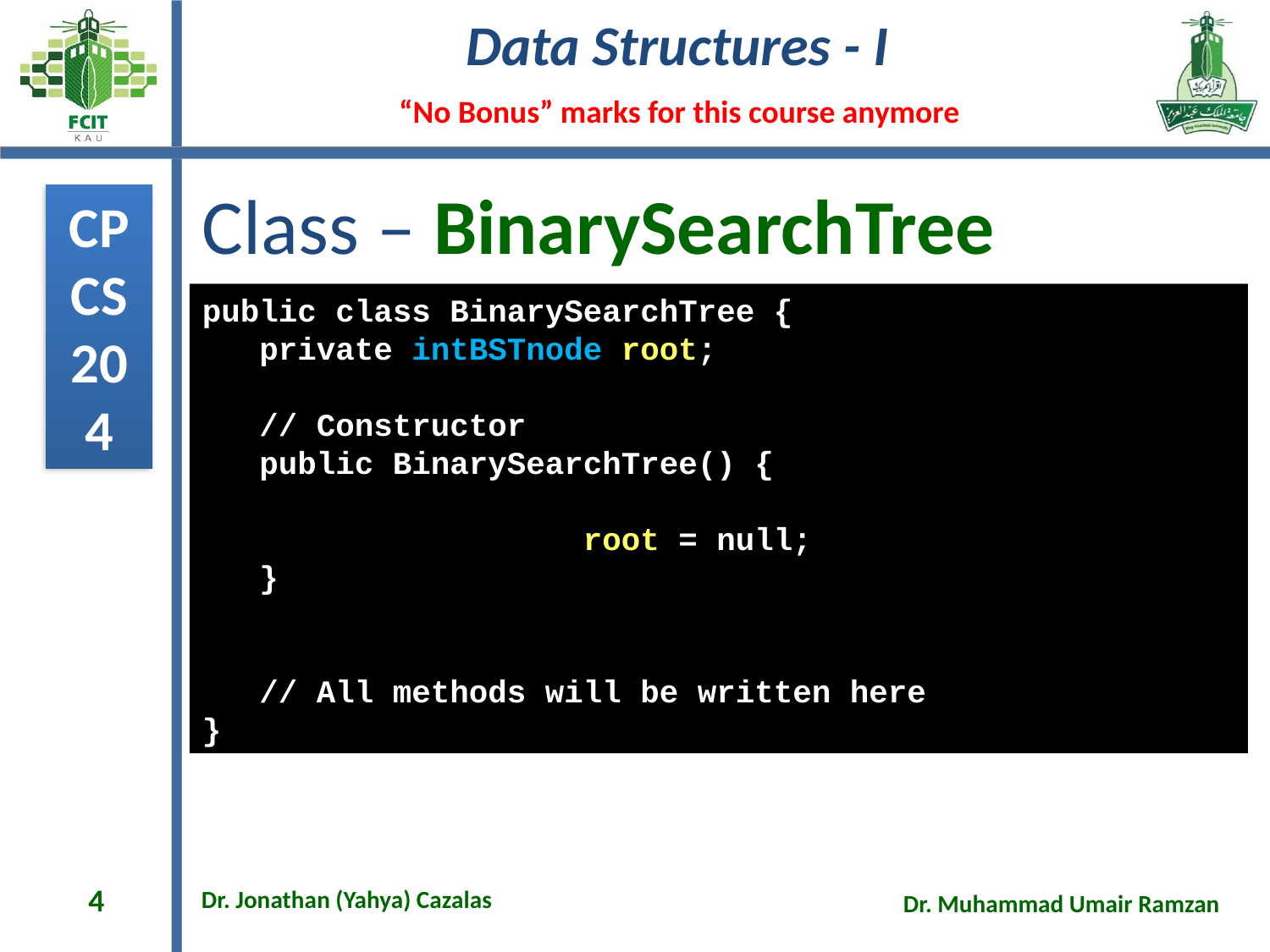

# Class – BinarySearchTree
public class BinarySearchTree {
   private intBSTnode root;

   // Constructor
   public BinarySearchTree() {

 			root = null;
   }

   // All methods will be written here
}
4